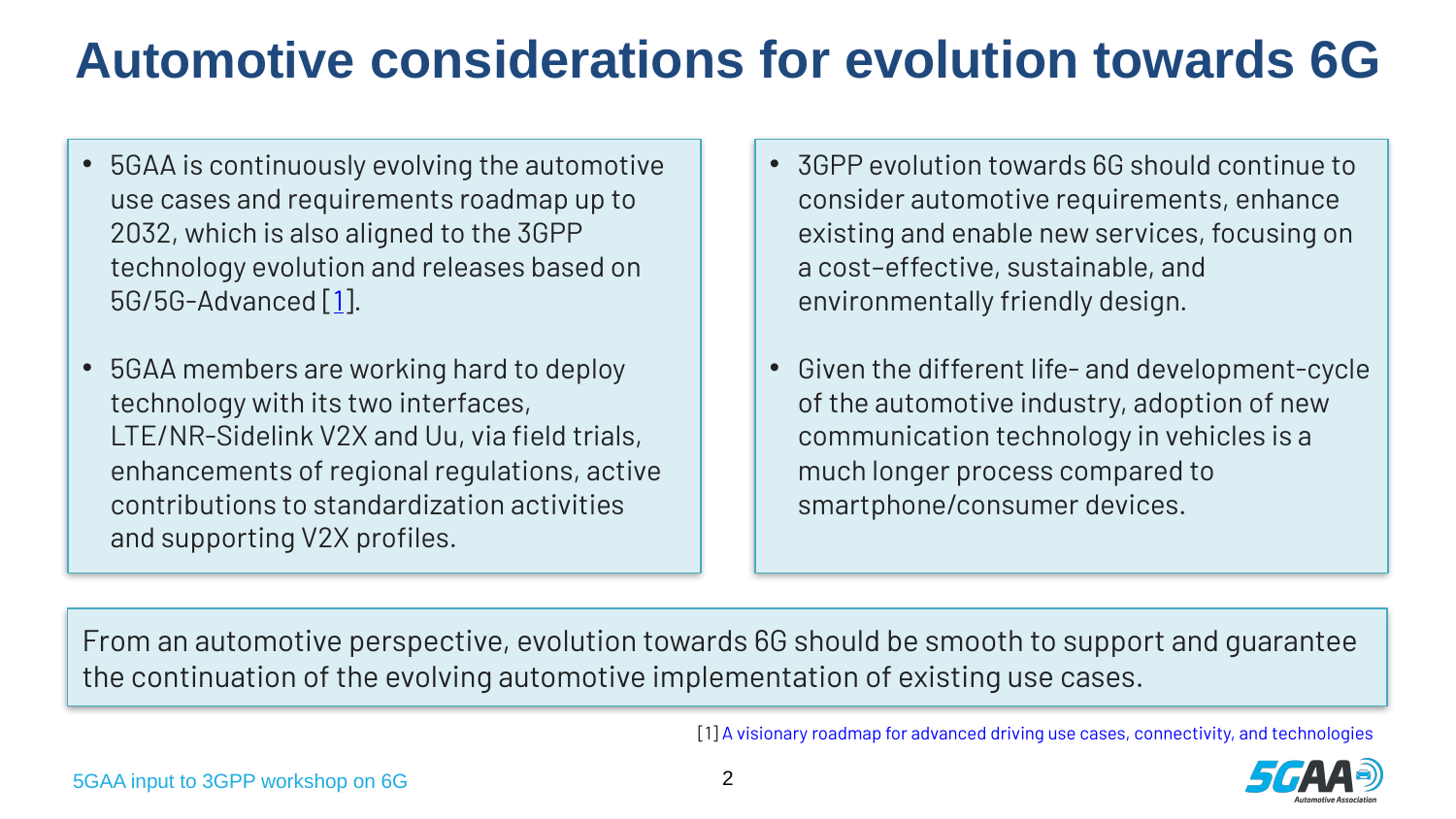

# Automotive considerations for evolution towards 6G
3GPP evolution towards 6G should continue to consider automotive requirements, enhance existing and enable new services, focusing on a cost–effective, sustainable, and environmentally friendly design.

Given the different life- and development-cycle of the automotive industry, adoption of new communication technology in vehicles is a much longer process compared to smartphone/consumer devices.
5GAA is continuously evolving the automotive use cases and requirements roadmap up to 2032, which is also aligned to the 3GPP technology evolution and releases based on 5G/5G-Advanced [1].

5GAA members are working hard to deploy technology with its two interfaces,
LTE/NR-Sidelink V2X and Uu, via field trials, enhancements of regional regulations, active contributions to standardization activities
and supporting V2X profiles.
From an automotive perspective, evolution towards 6G should be smooth to support and guarantee
the continuation of the evolving automotive implementation of existing use cases.
[1] A visionary roadmap for advanced driving use cases, connectivity, and technologies
5GAA input to 3GPP workshop on 6G
2